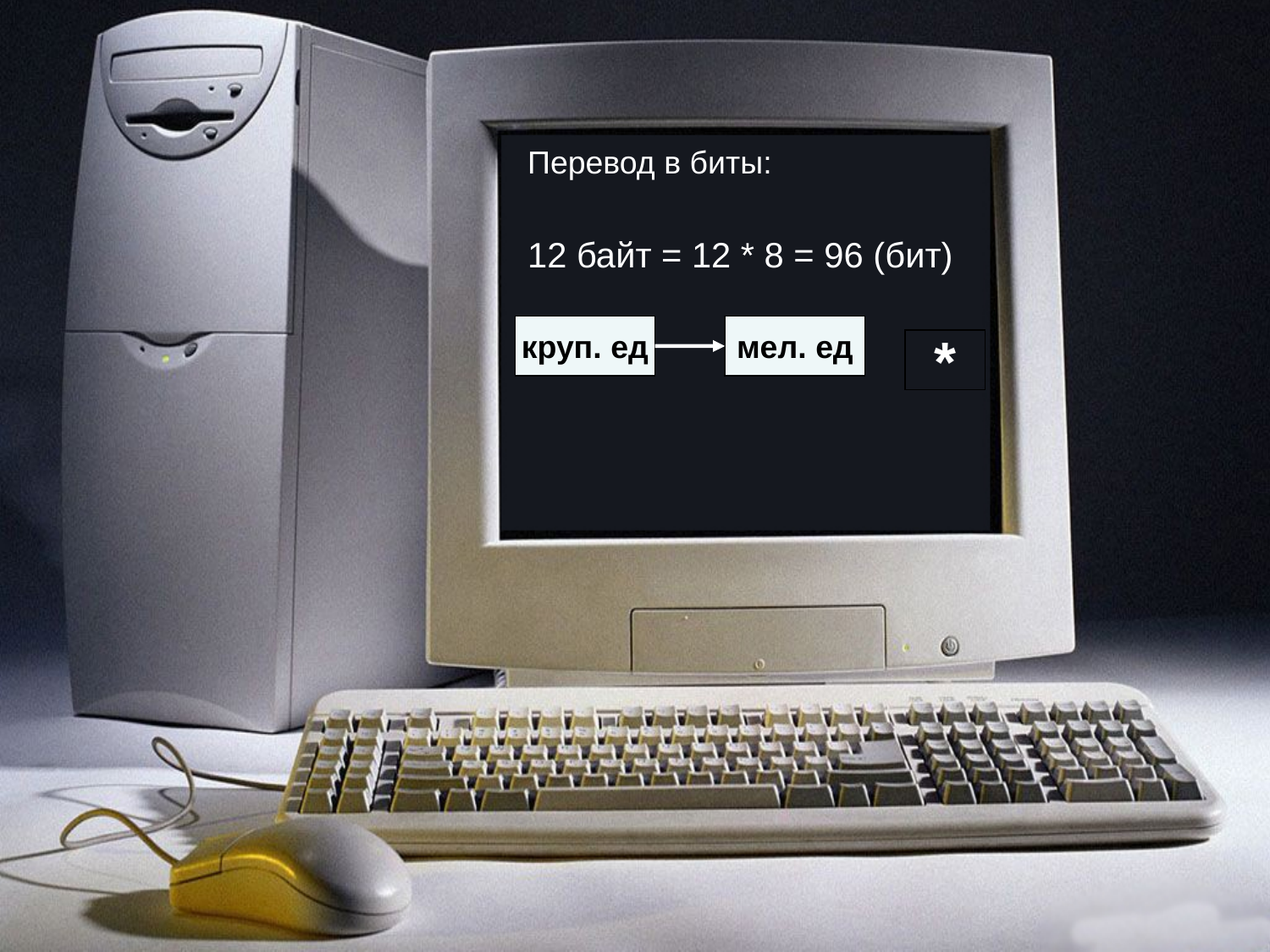

Перевод в биты:
12 байт = 12 * 8 = 96 (бит)
круп. ед
мел. ед
*